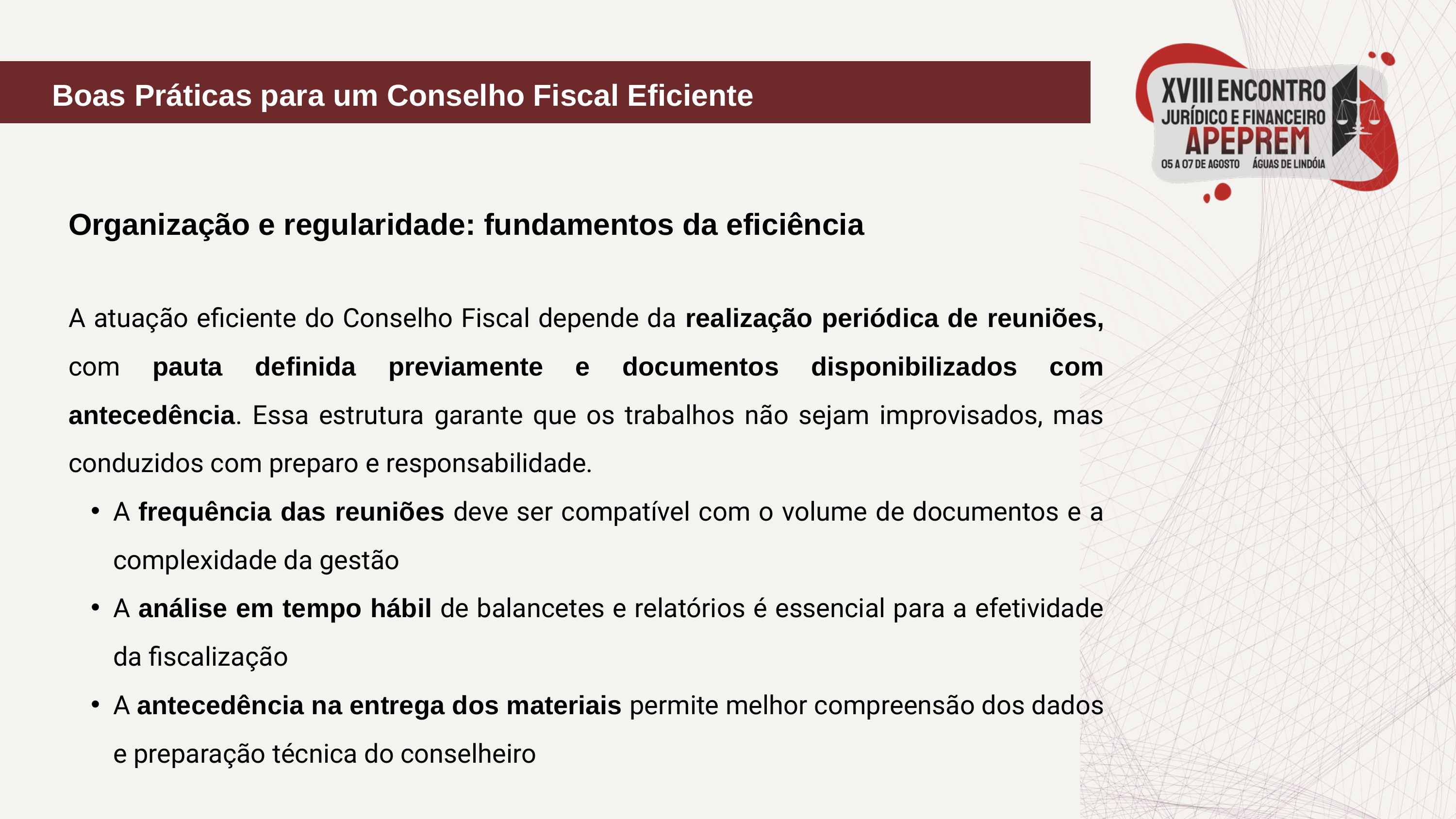

Boas Práticas para um Conselho Fiscal Eficiente
Organização e regularidade: fundamentos da eficiência
A atuação eficiente do Conselho Fiscal depende da realização periódica de reuniões, com pauta definida previamente e documentos disponibilizados com antecedência. Essa estrutura garante que os trabalhos não sejam improvisados, mas conduzidos com preparo e responsabilidade.
A frequência das reuniões deve ser compatível com o volume de documentos e a complexidade da gestão
A análise em tempo hábil de balancetes e relatórios é essencial para a efetividade da fiscalização
A antecedência na entrega dos materiais permite melhor compreensão dos dados e preparação técnica do conselheiro